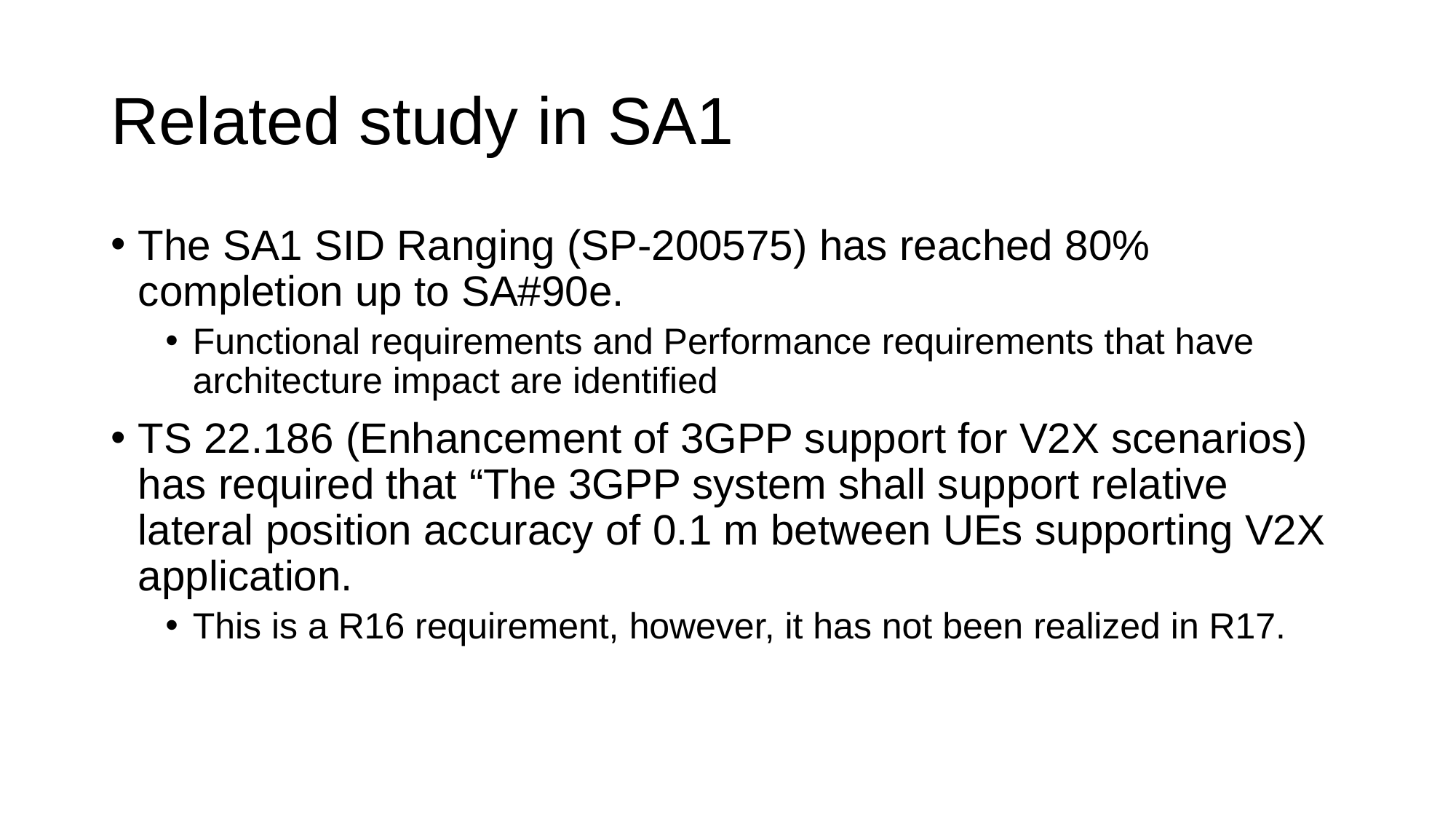

# Related study in SA1
The SA1 SID Ranging (SP-200575) has reached 80% completion up to SA#90e.
Functional requirements and Performance requirements that have architecture impact are identified
TS 22.186 (Enhancement of 3GPP support for V2X scenarios) has required that “The 3GPP system shall support relative lateral position accuracy of 0.1 m between UEs supporting V2X application.
This is a R16 requirement, however, it has not been realized in R17.